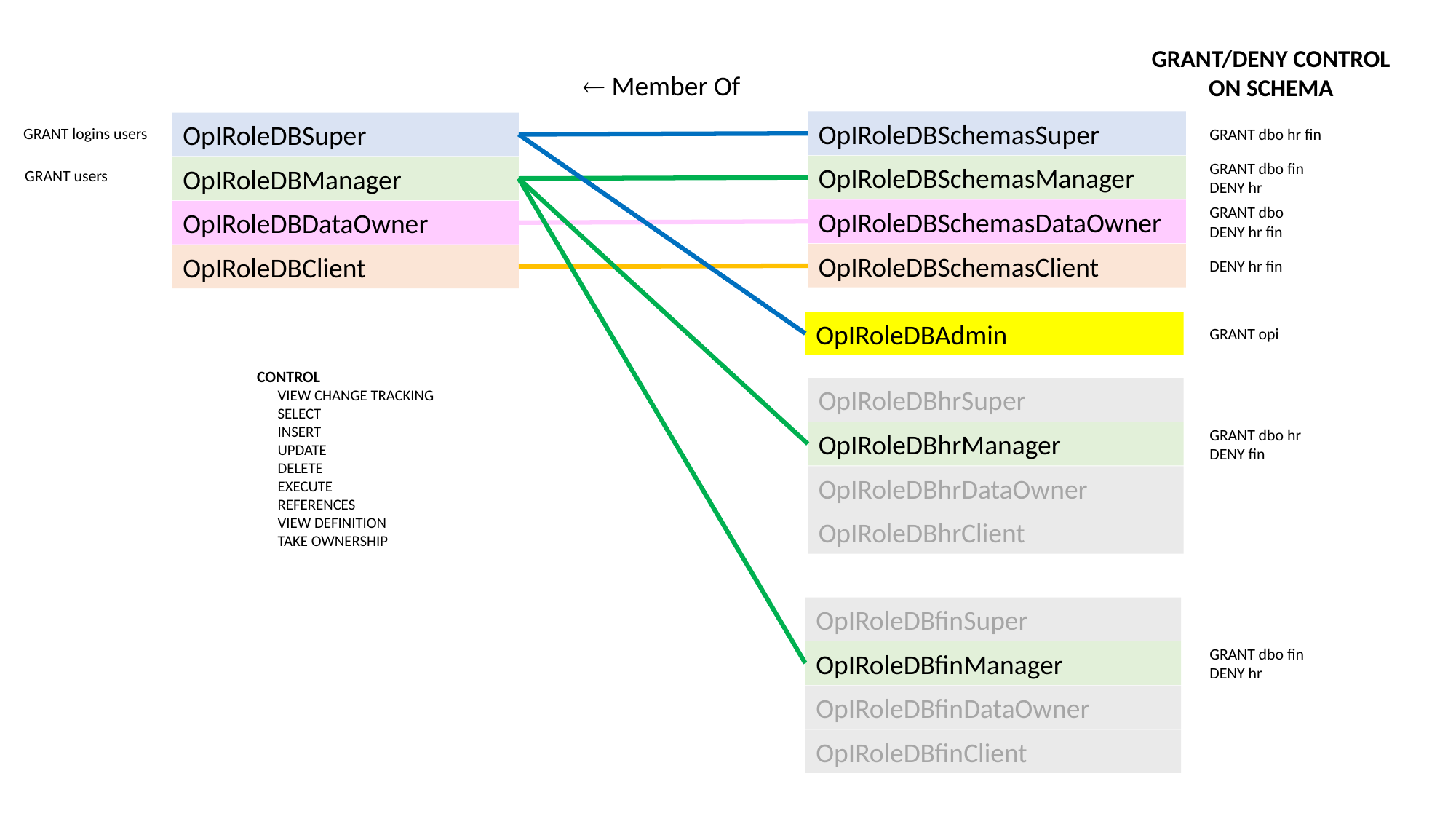

GRANT/DENY CONTROL
ON SCHEMA
← Member Of
OpIRoleDBSchemasSuper
OpIRoleDBSuper
GRANT logins users
GRANT dbo hr fin
GRANT dbo fin
DENY hr
OpIRoleDBSchemasManager
OpIRoleDBManager
GRANT users
GRANT dbo
DENY hr fin
OpIRoleDBSchemasDataOwner
OpIRoleDBDataOwner
OpIRoleDBSchemasClient
OpIRoleDBClient
DENY hr fin
OpIRoleDBAdmin
GRANT opi
CONTROL
VIEW CHANGE TRACKING
SELECT
INSERT
UPDATE
DELETE
EXECUTE
REFERENCES
VIEW DEFINITION
TAKE OWNERSHIP
OpIRoleDBhrSuper
GRANT dbo hr
DENY fin
OpIRoleDBhrManager
OpIRoleDBhrDataOwner
OpIRoleDBhrClient
OpIRoleDBfinSuper
GRANT dbo fin
DENY hr
OpIRoleDBfinManager
OpIRoleDBfinDataOwner
OpIRoleDBfinClient